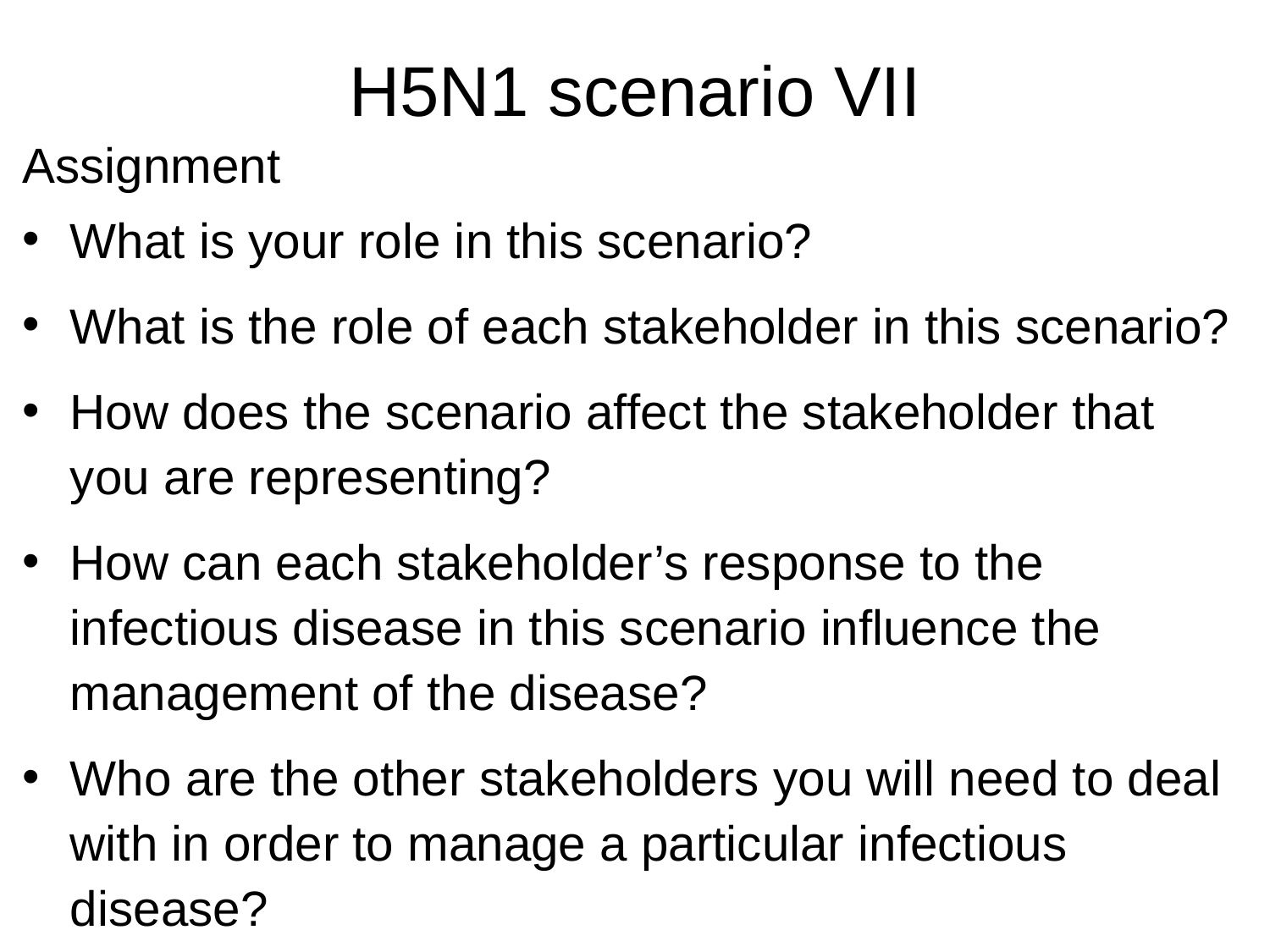

# H5N1 scenario VII
Assignment
What is your role in this scenario?
What is the role of each stakeholder in this scenario?
How does the scenario affect the stakeholder that you are representing?
How can each stakeholder’s response to the infectious disease in this scenario influence the management of the disease?
Who are the other stakeholders you will need to deal with in order to manage a particular infectious disease?